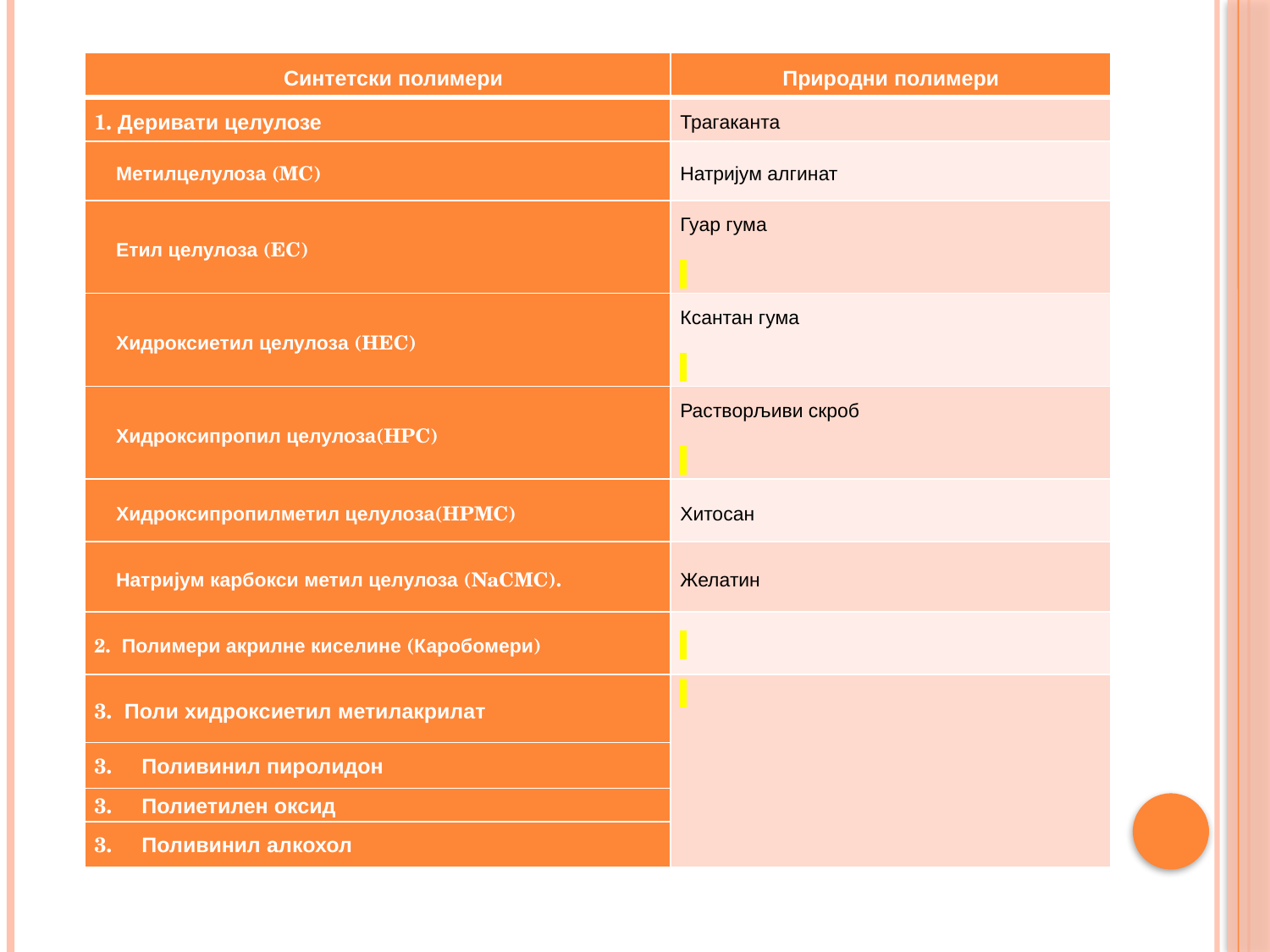

| Синтетски полимери | Природни полимери |
| --- | --- |
| 1. Деривати целулозе | Трагаканта |
| Метилцелулоза (MC) | Натријум алгинат |
| Етил целулоза (EC) | Гуар гума |
| Хидроксиетил целулоза (HEC) | Ксантан гума |
| Хидроксипропил целулоза(HPC) | Растворљиви скроб |
| Хидроксипропилметил целулоза(HPMC) | Хитосан |
| Натријум карбокси метил целулоза (NaCMC). | Желатин |
| 2. Полимери акрилне киселине (Каробомери) |  |
| 3. Поли хидроксиетил метилакрилат |  |
| Поливинил пиролидон |  |
| Полиетилен оксид |  |
| Поливинил алкохол |  |